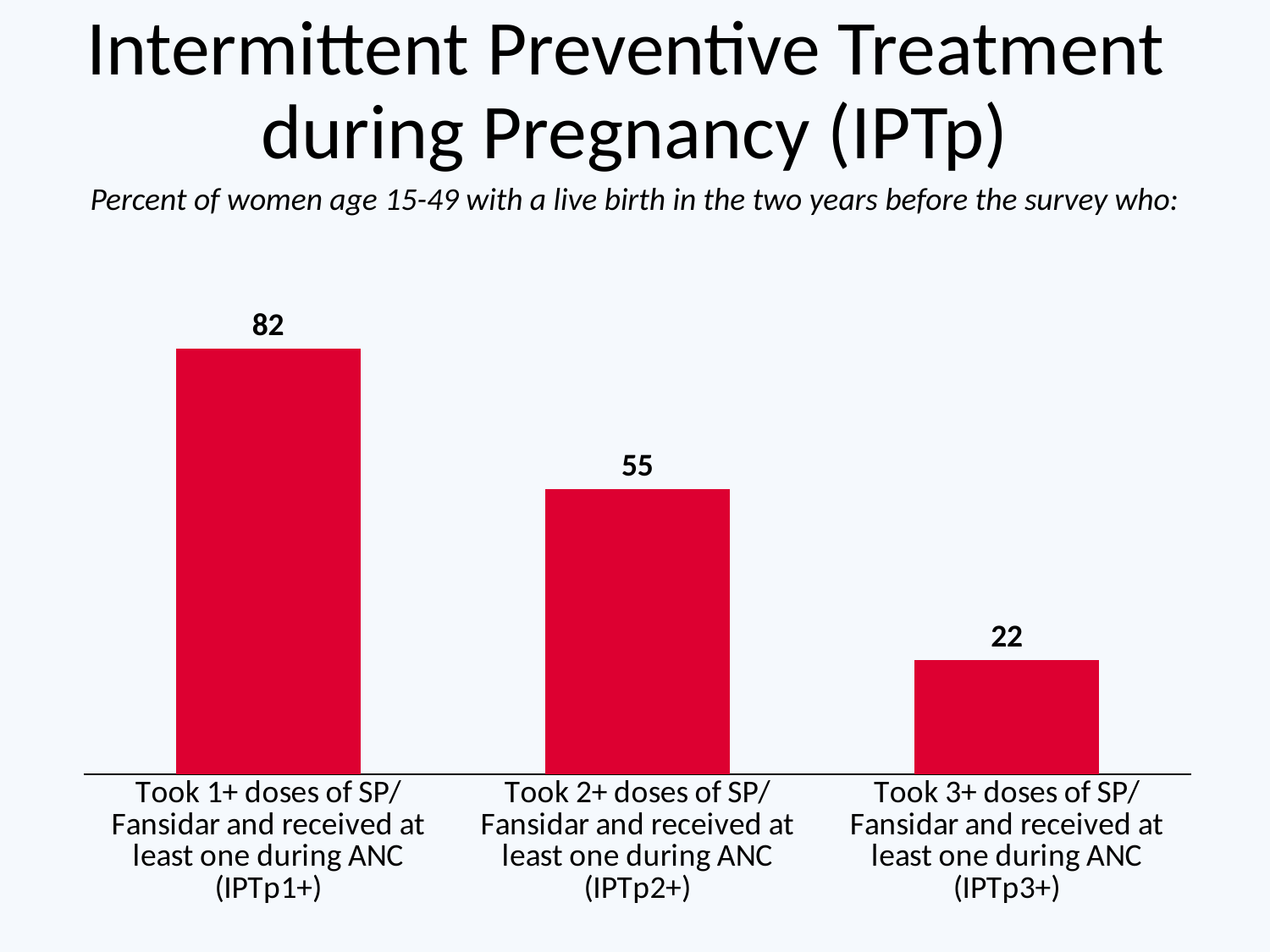

# Intermittent Preventive Treatment during Pregnancy (IPTp)
Percent of women age 15-49 with a live birth in the two years before the survey who:

### Chart

| Category | Series 1 |
|---|---|
| Took 1+ doses of SP/ Fansidar and received at least one during ANC (IPTp1+) | 82.0 |
| Took 2+ doses of SP/ Fansidar and received at least one during ANC (IPTp2+) | 55.0 |
| Took 3+ doses of SP/ Fansidar and received at least one during ANC (IPTp3+) | 22.0 |